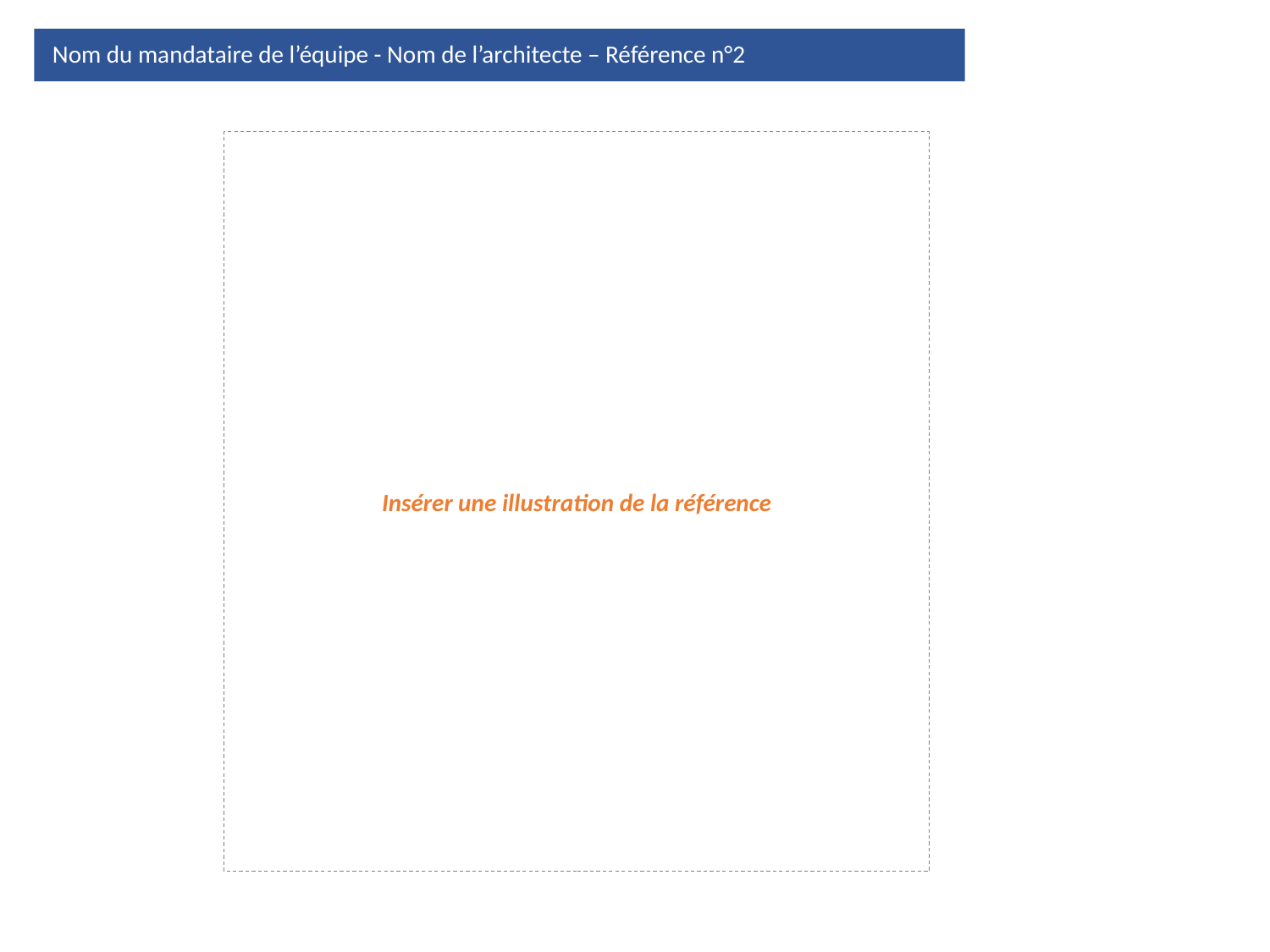

Nom du mandataire de l’équipe - Nom de l’architecte – Référence n°2
Insérer une illustration de la référence